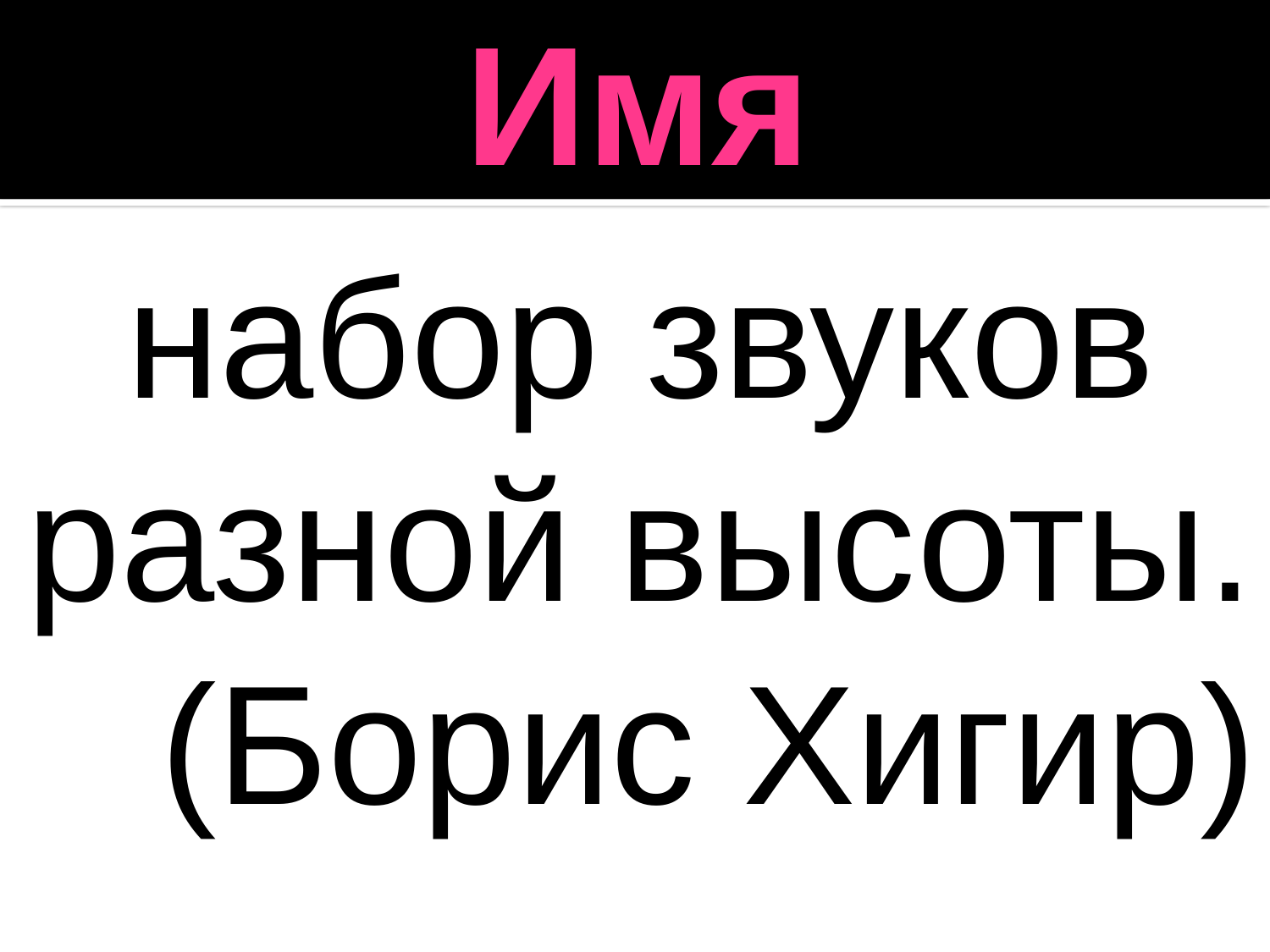

# Имя
набор звуков разной высоты.
(Борис Хигир)